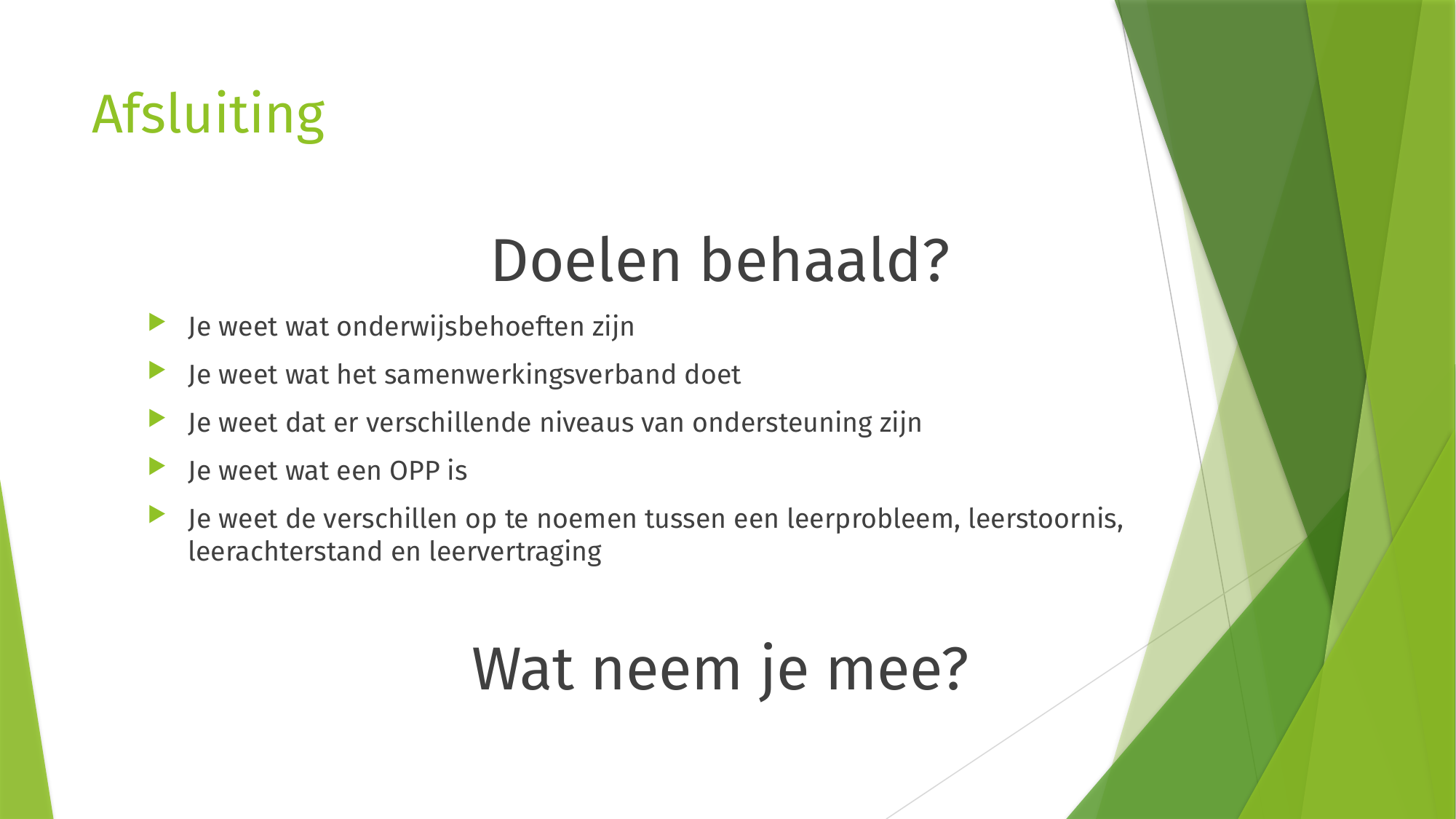

# Afsluiting
Doelen behaald?
Je weet wat onderwijsbehoeften zijn
Je weet wat het samenwerkingsverband doet
Je weet dat er verschillende niveaus van ondersteuning zijn
Je weet wat een OPP is
Je weet de verschillen op te noemen tussen een leerprobleem, leerstoornis, leerachterstand en leervertraging

Wat neem je mee?